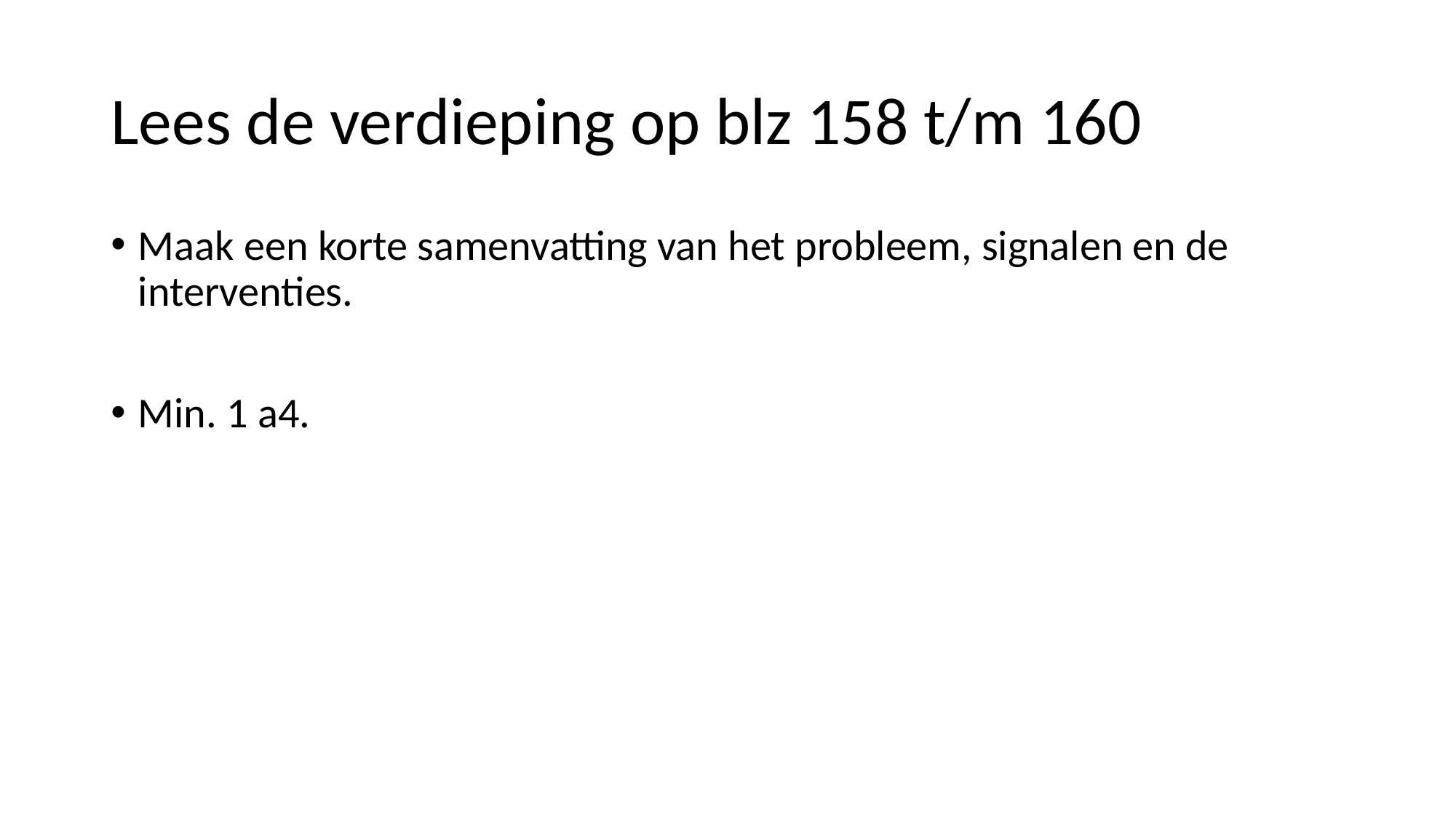

# Lees de verdieping op blz 158 t/m 160
Maak een korte samenvatting van het probleem, signalen en de interventies.

Min. 1 a4.